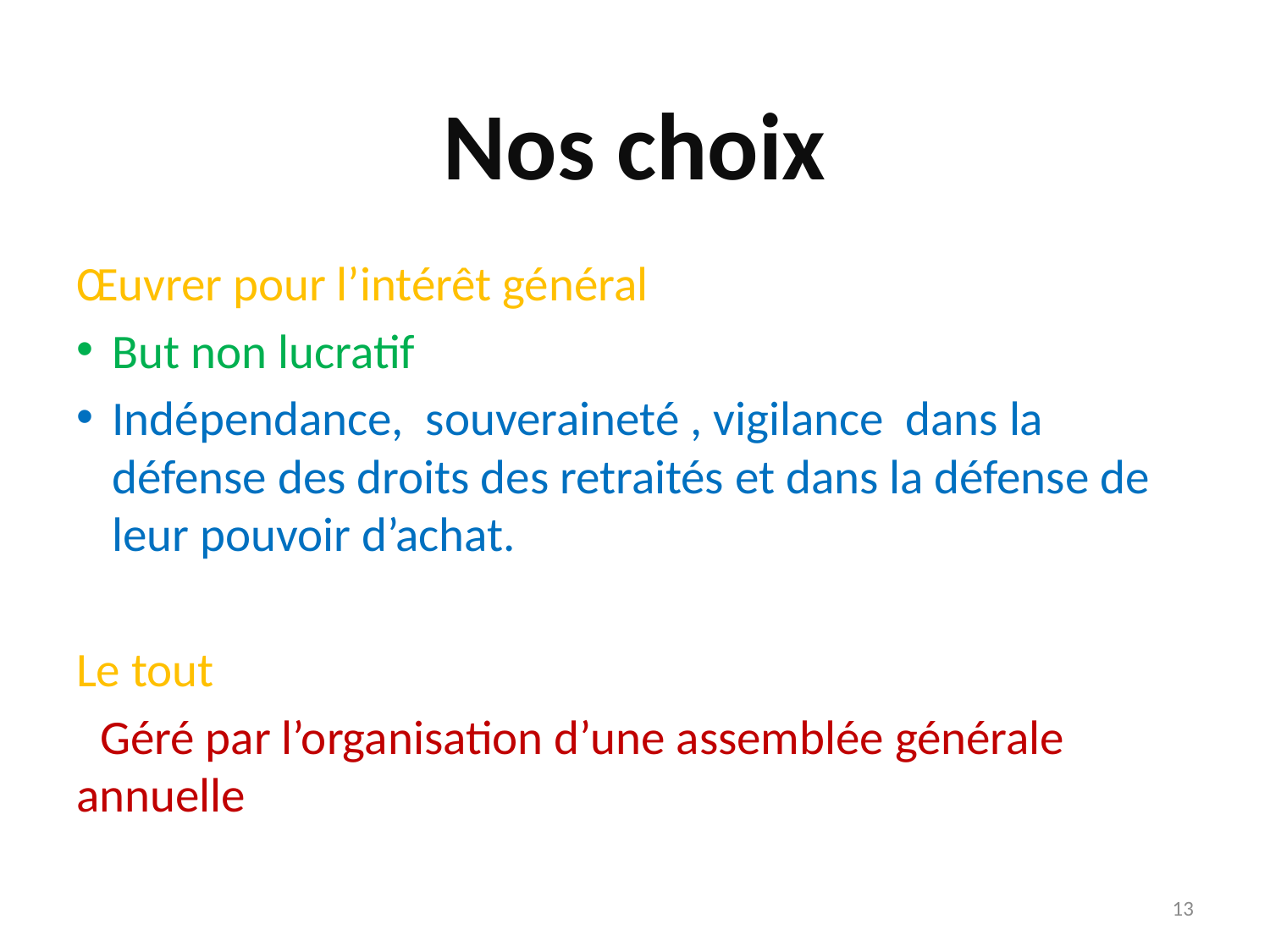

# Nos choix
Œuvrer pour l’intérêt général
But non lucratif
Indépendance,  souveraineté , vigilance  dans la défense des droits des retraités et dans la défense de leur pouvoir d’achat.

Le tout
	Géré par l’organisation d’une assemblée générale annuelle

13